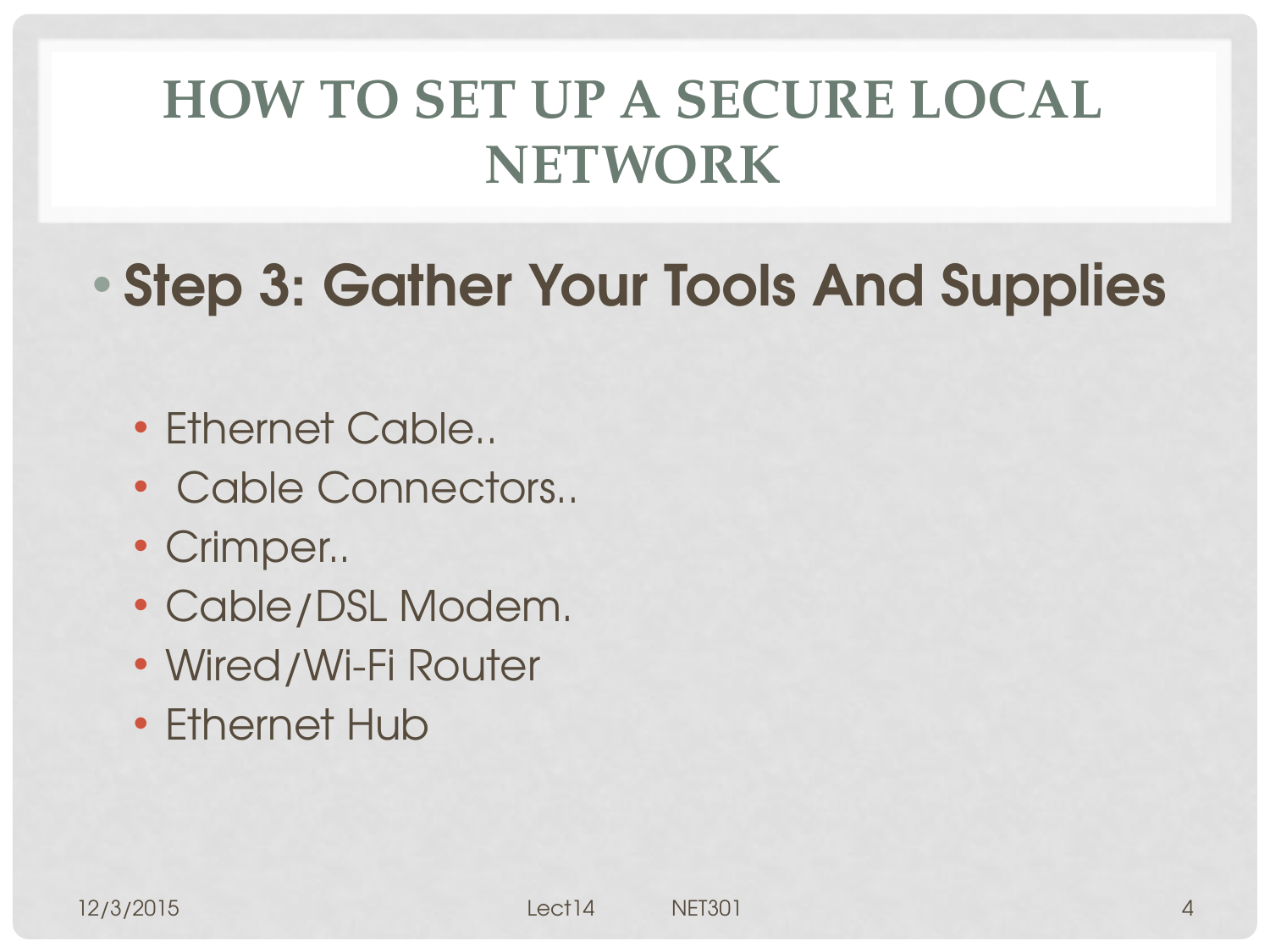

# How To Set Up A Secure Local Network
Step 3: Gather Your Tools And Supplies

Ethernet Cable..
 Cable Connectors..
Crimper..
Cable/DSL Modem.
Wired/Wi-Fi Router
Ethernet Hub

12/3/2015
Lect14             NET301
4